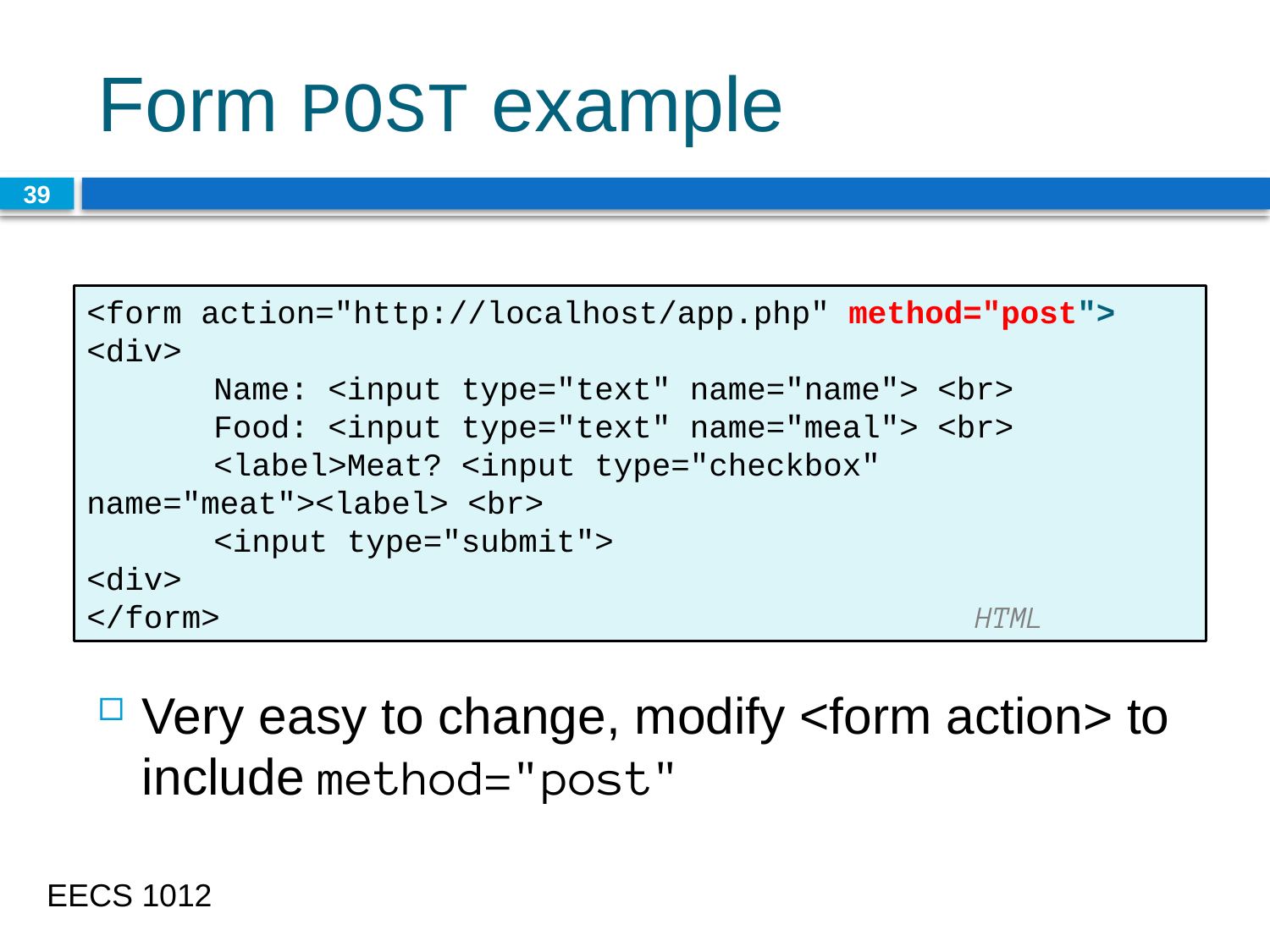

# Form POST example
39
<form action="http://localhost/app.php" method="post">
<div>
	Name: <input type="text" name="name"> <br>
	Food: <input type="text" name="meal"> <br>
	<label>Meat? <input type="checkbox" name="meat"><label> <br>
	<input type="submit">
<div>
</form>						HTML
Very easy to change, modify <form action> to include method="post"
CS380
EECS 1012